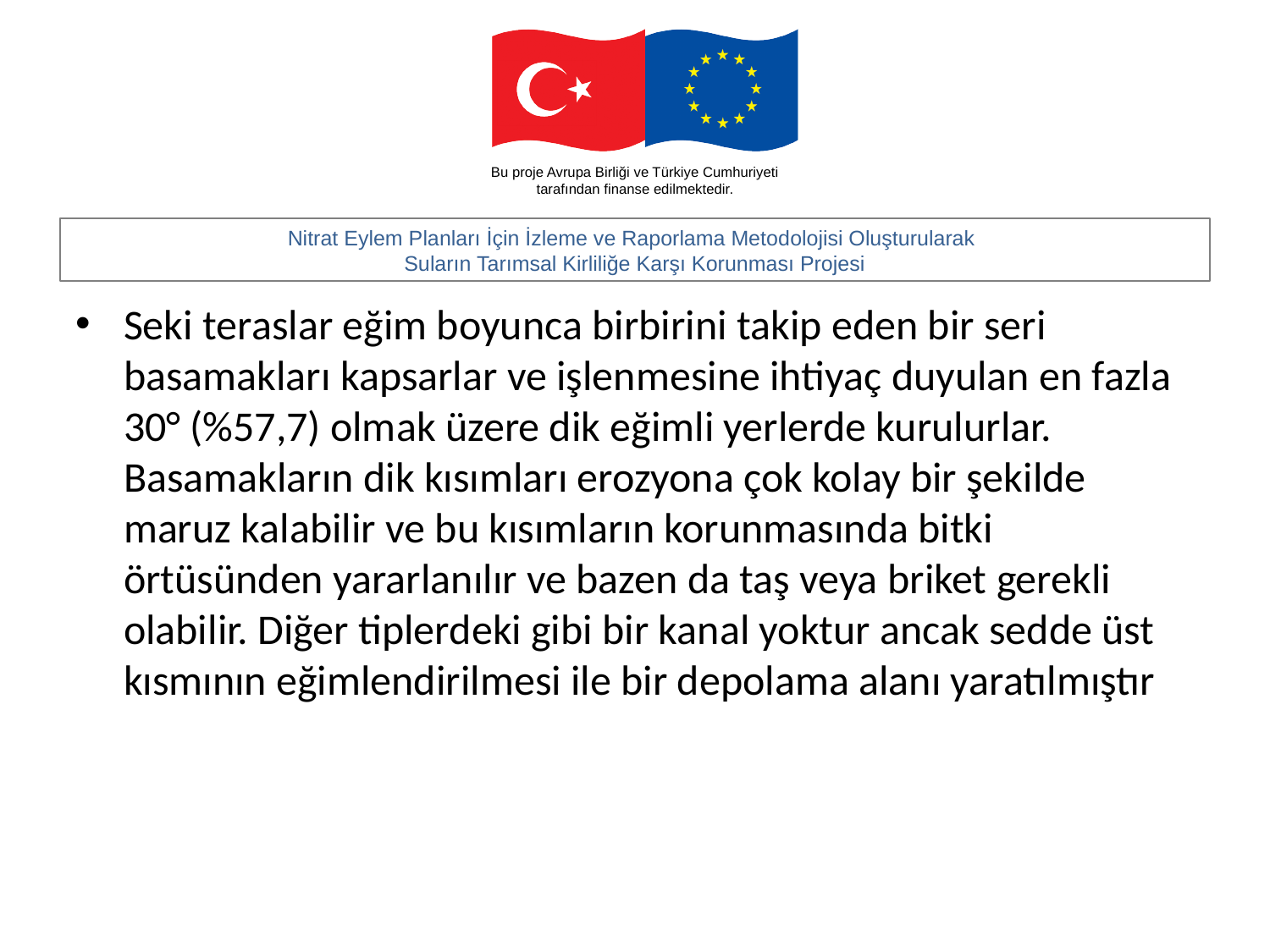

#
Seki teraslar eğim boyunca birbirini takip eden bir seri basamakları kapsarlar ve işlenmesine ihtiyaç duyulan en fazla 30° (%57,7) olmak üzere dik eğimli yerlerde kurulurlar. Basamakların dik kısımları erozyona çok kolay bir şekilde maruz kalabilir ve bu kısımların korunmasında bitki örtüsünden yararlanılır ve bazen da taş veya briket gerekli olabilir. Diğer tiplerdeki gibi bir kanal yoktur ancak sedde üst kısmının eğimlendirilmesi ile bir depolama alanı yaratılmıştır